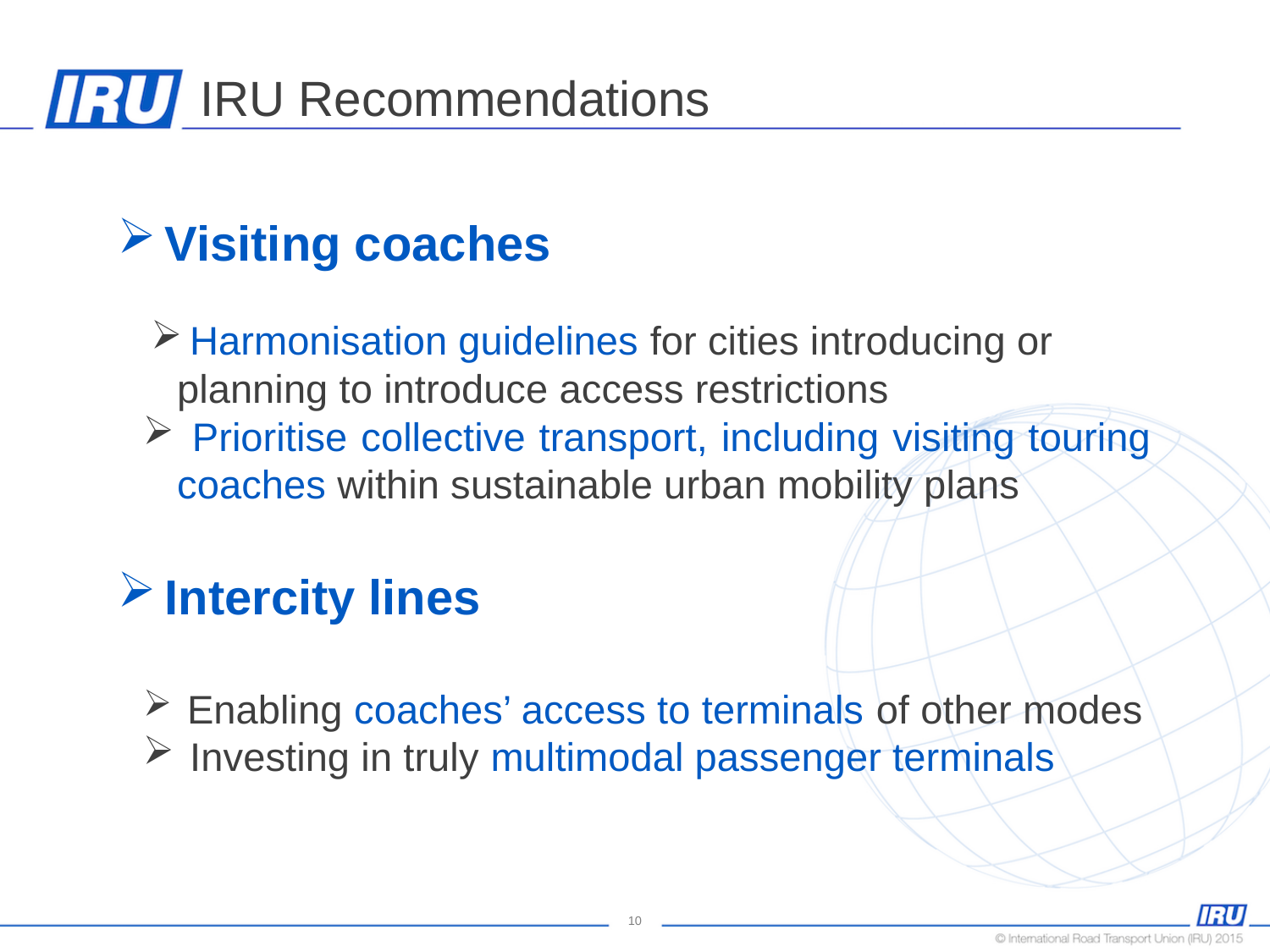

# IRU Recommendations
 Visiting coaches

 Harmonisation guidelines for cities introducing or planning to introduce access restrictions
 Prioritise collective transport, including visiting touring coaches within sustainable urban mobility plans

 Intercity lines

 Enabling coaches’ access to terminals of other modes
 Investing in truly multimodal passenger terminals